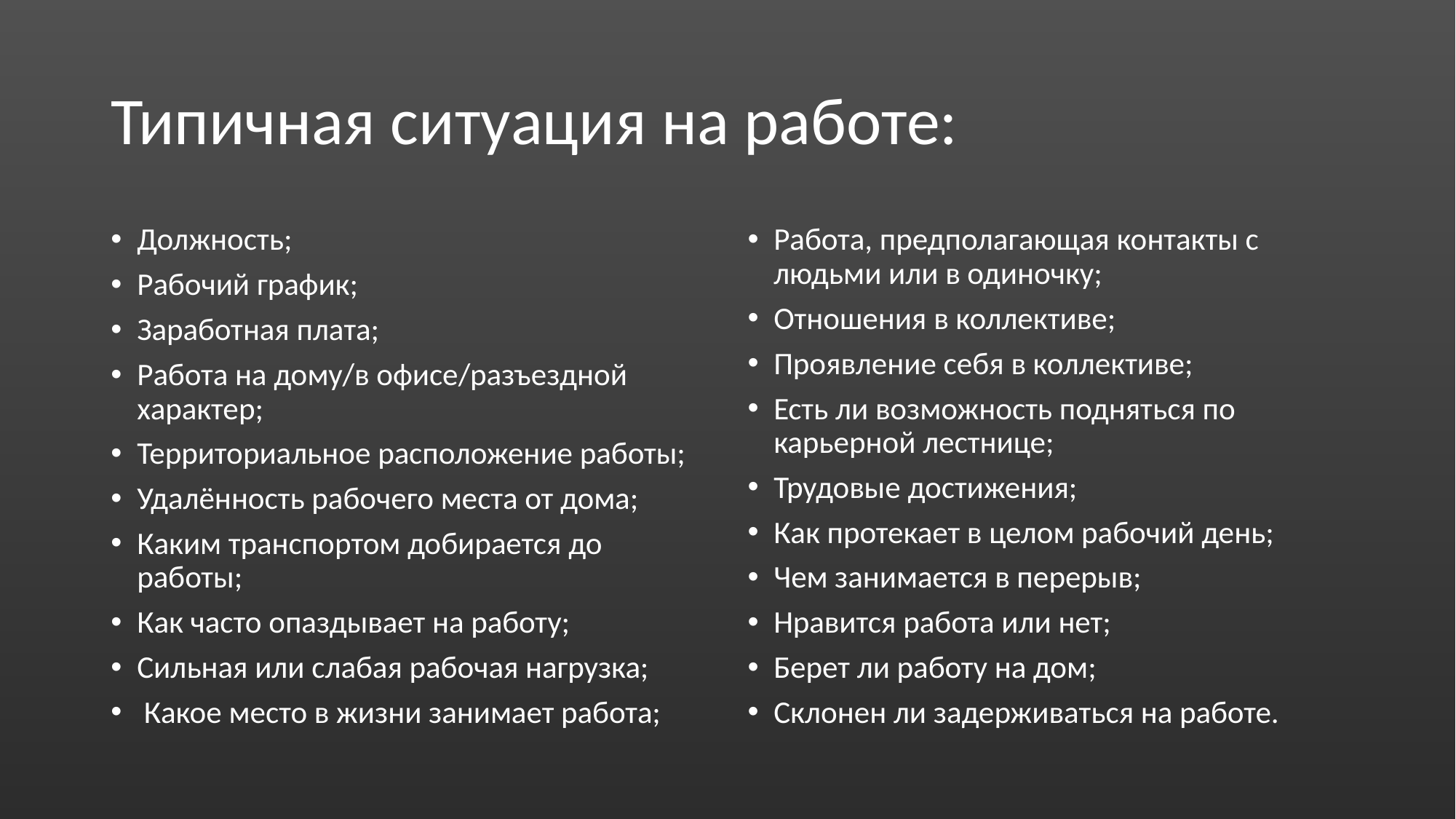

# Типичная ситуация на работе:
Должность;
Рабочий график;
Заработная плата;
Работа на дому/в офисе/разъездной характер;
Территориальное расположение работы;
Удалённость рабочего места от дома;
Каким транспортом добирается до работы;
Как часто опаздывает на работу;
Сильная или слабая рабочая нагрузка;
 Какое место в жизни занимает работа;

Работа, предполагающая контакты с людьми или в одиночку;
Отношения в коллективе;
Проявление себя в коллективе;
Есть ли возможность подняться по карьерной лестнице;
Трудовые достижения;
Как протекает в целом рабочий день;
Чем занимается в перерыв;
Нравится работа или нет;
Берет ли работу на дом;
Склонен ли задерживаться на работе.